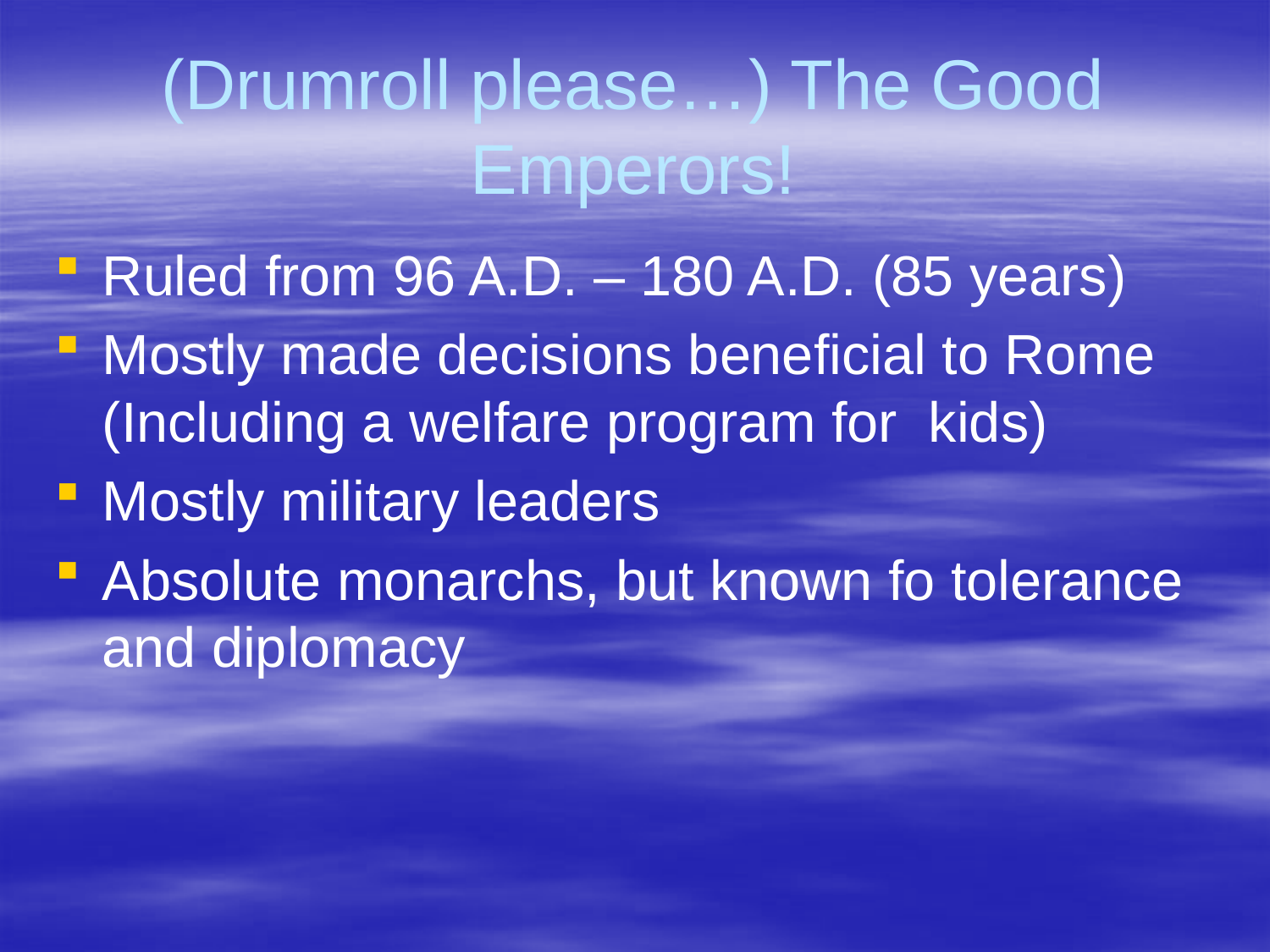

# (Drumroll please…) The Good Emperors!
Ruled from 96 A.D. – 180 A.D. (85 years)
Mostly made decisions beneficial to Rome (Including a welfare program for  kids)
Mostly military leaders
Absolute monarchs, but known fo tolerance and diplomacy